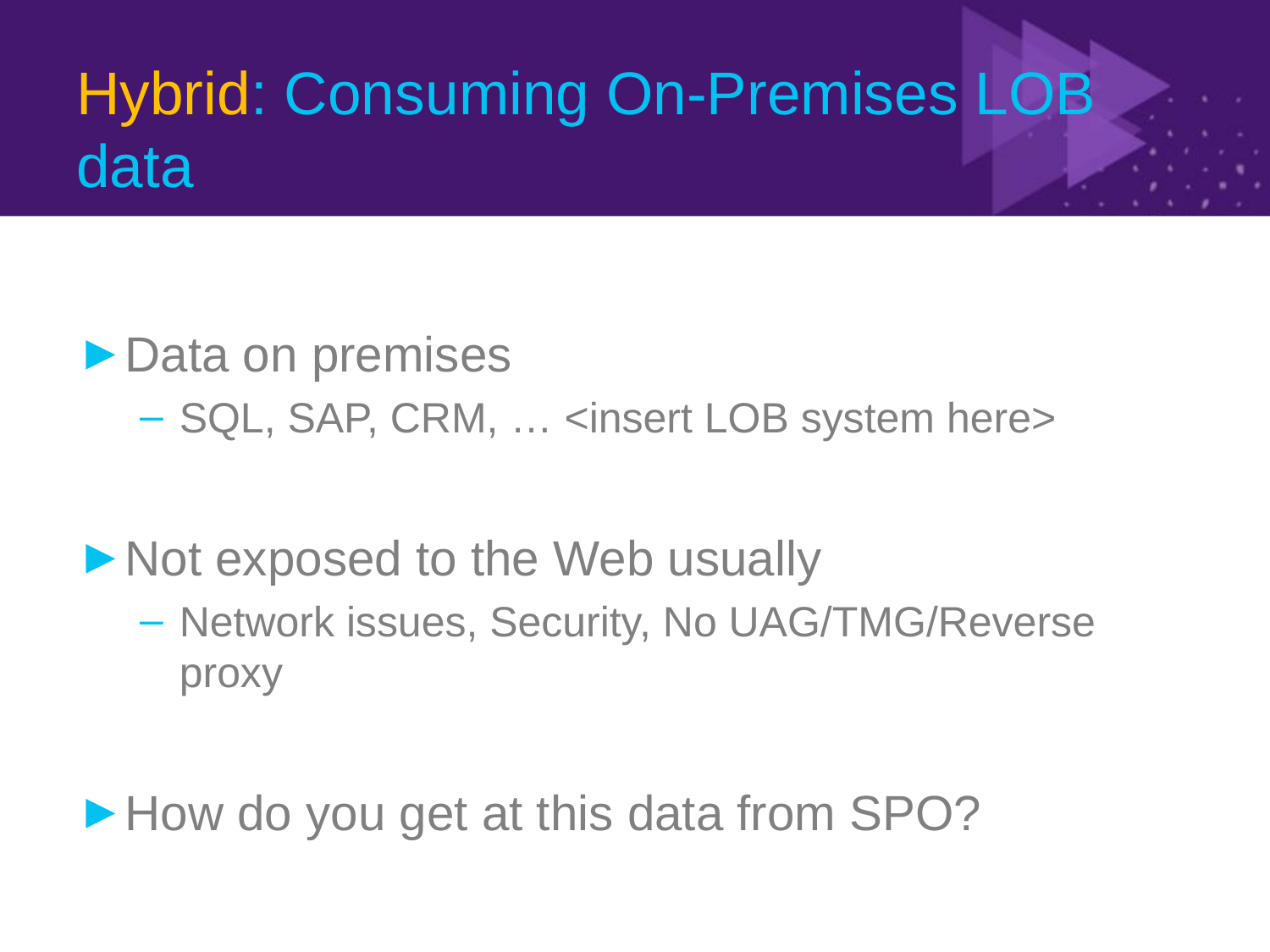

# Hybrid: Consuming On-Premises LOB data
Data on premises
SQL, SAP, CRM, … <insert LOB system here>

Not exposed to the Web usually
Network issues, Security, No UAG/TMG/Reverse proxy

How do you get at this data from SPO?